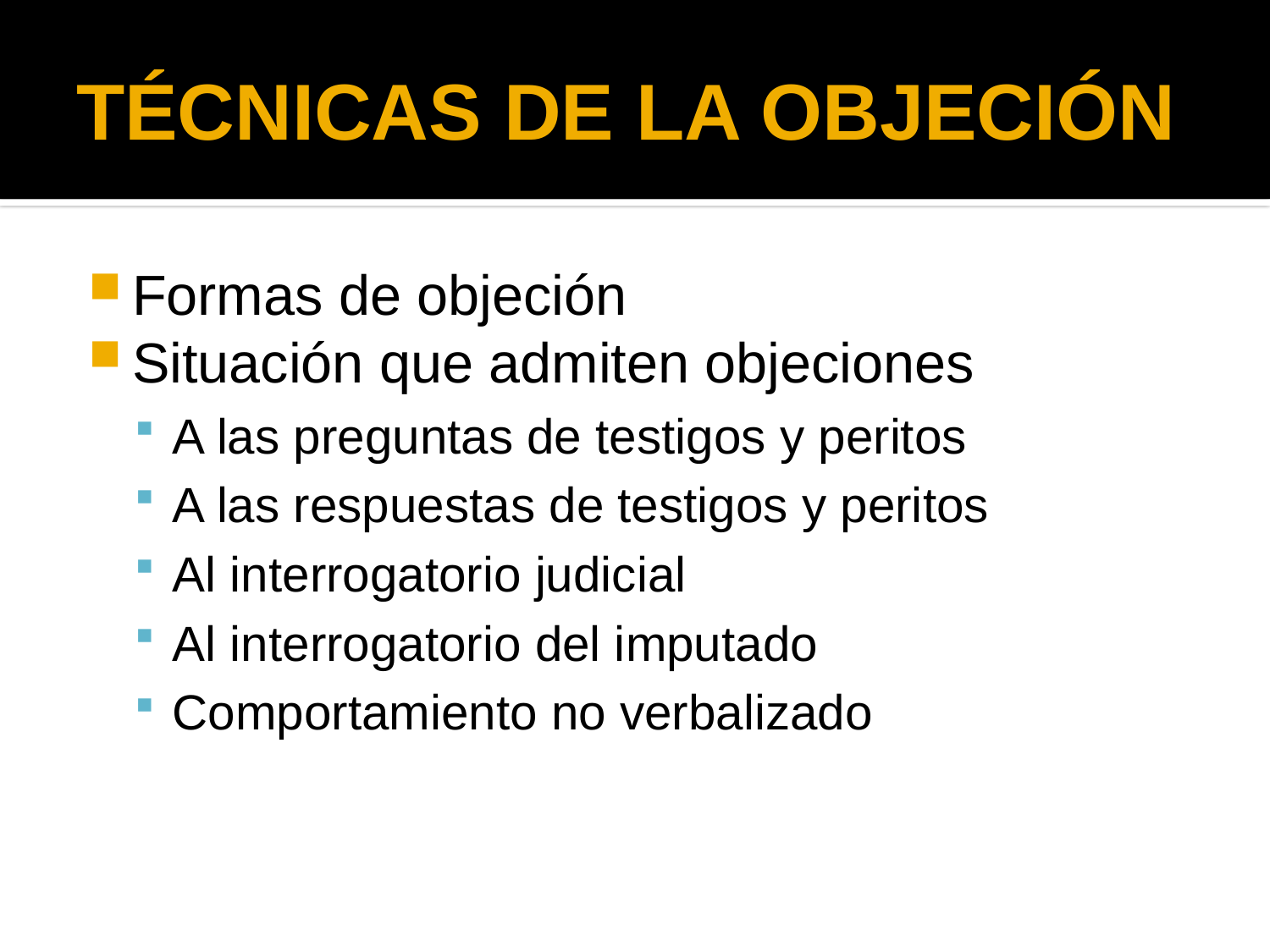

# TÉCNICAS DE LA OBJECIÓN
Formas de objeción
Situación que admiten objeciones
A las preguntas de testigos y peritos
A las respuestas de testigos y peritos
Al interrogatorio judicial
Al interrogatorio del imputado
Comportamiento no verbalizado